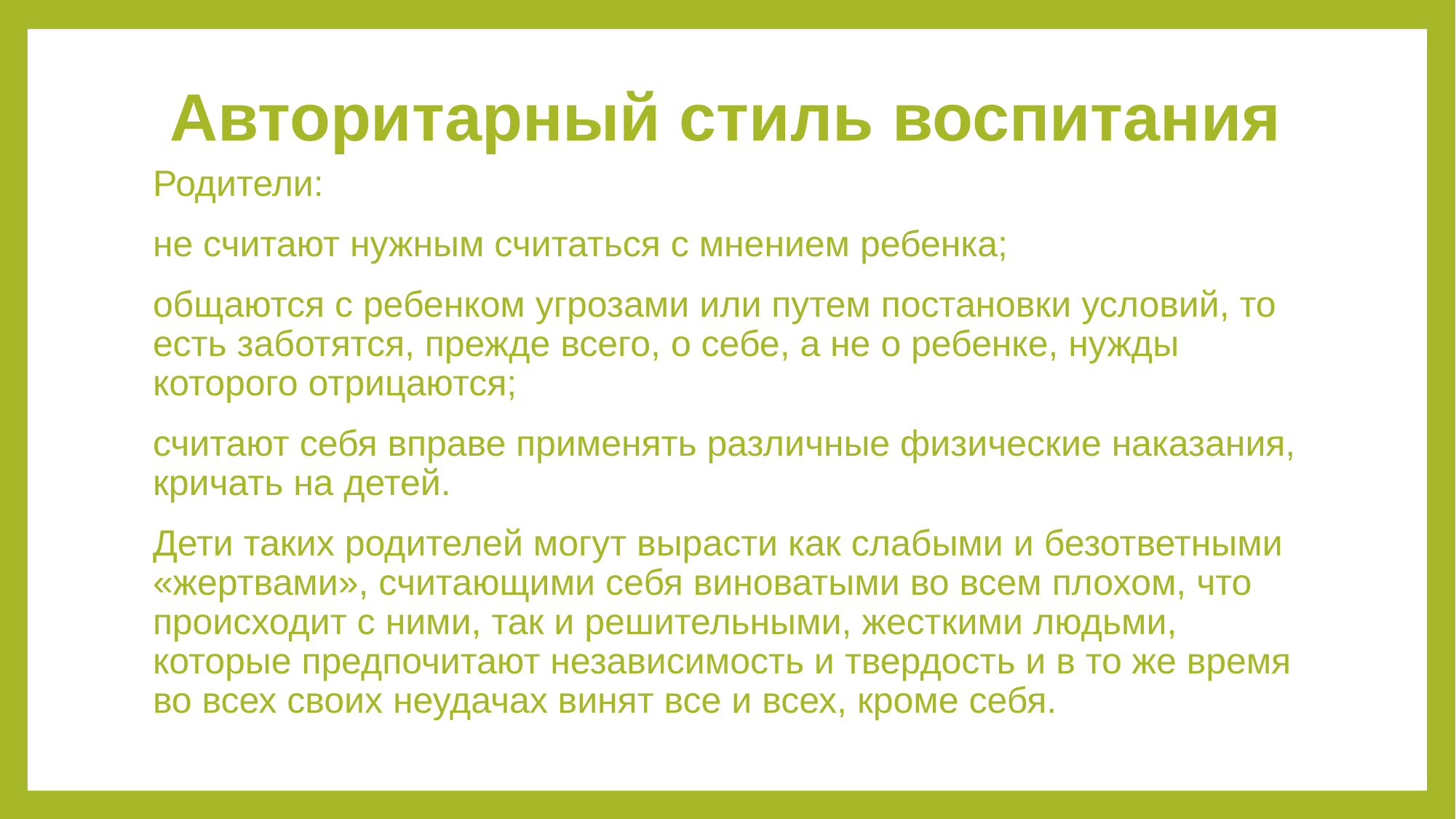

# Авторитарный стиль воспитания
Родители:
не считают нужным считаться с мнением ребенка;
общаются с ребенком угрозами или путем постановки условий, то есть заботятся, прежде всего, о себе, а не о ребенке, нужды которого отрицаются;
считают себя вправе применять различные физические наказания, кричать на детей.
Дети таких родителей могут вырасти как слабыми и безответными «жертвами», считающими себя виноватыми во всем плохом, что происходит с ними, так и решительными, жесткими людьми, которые предпочитают независимость и твердость и в то же время во всех своих неудачах винят все и всех, кроме себя.